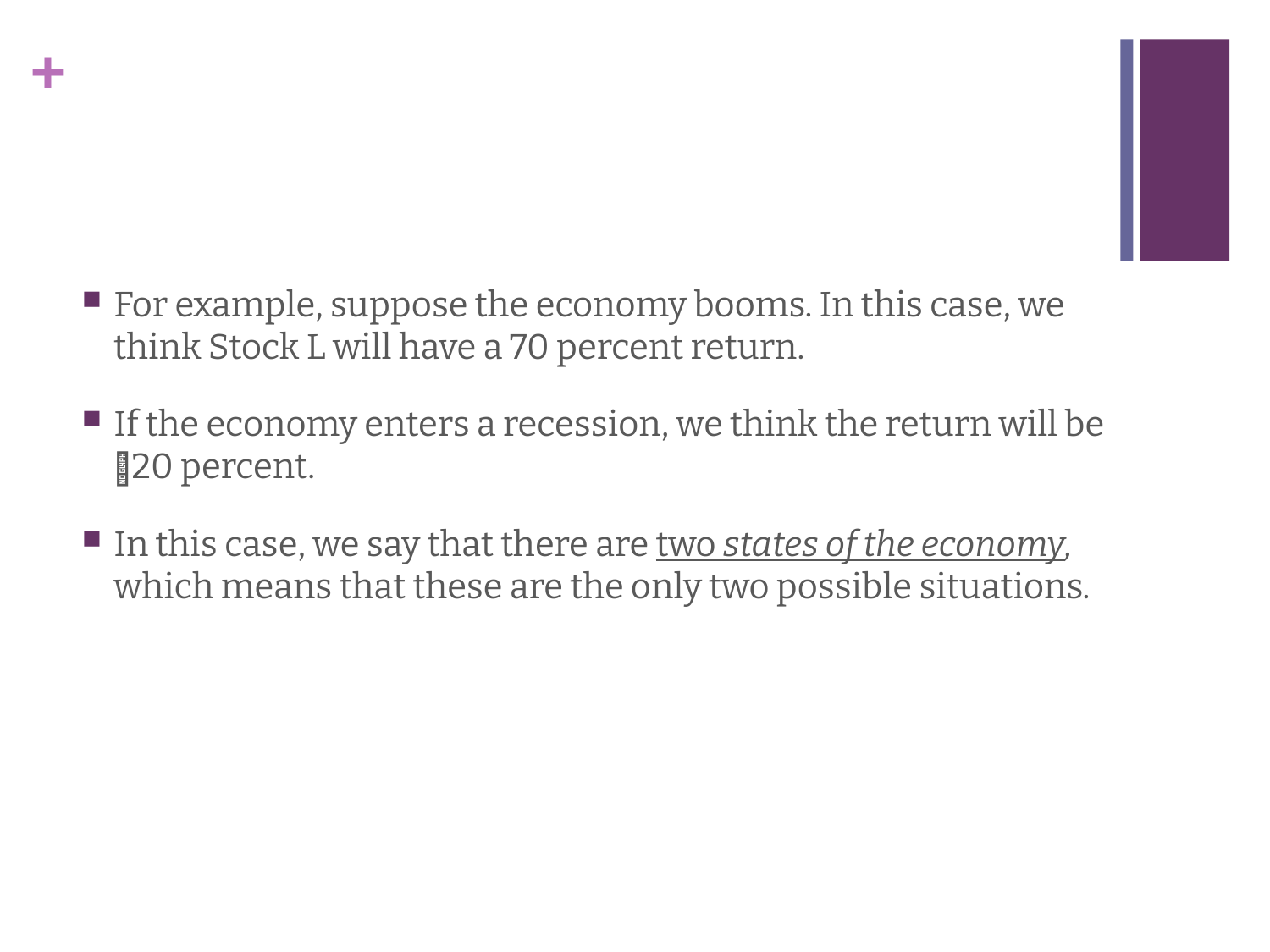

#
For example, suppose the economy booms. In this case, we think Stock L will have a 70 percent return.
If the economy enters a recession, we think the return will be 􏰀20 percent.
In this case, we say that there are two states of the economy, which means that these are the only two possible situations.